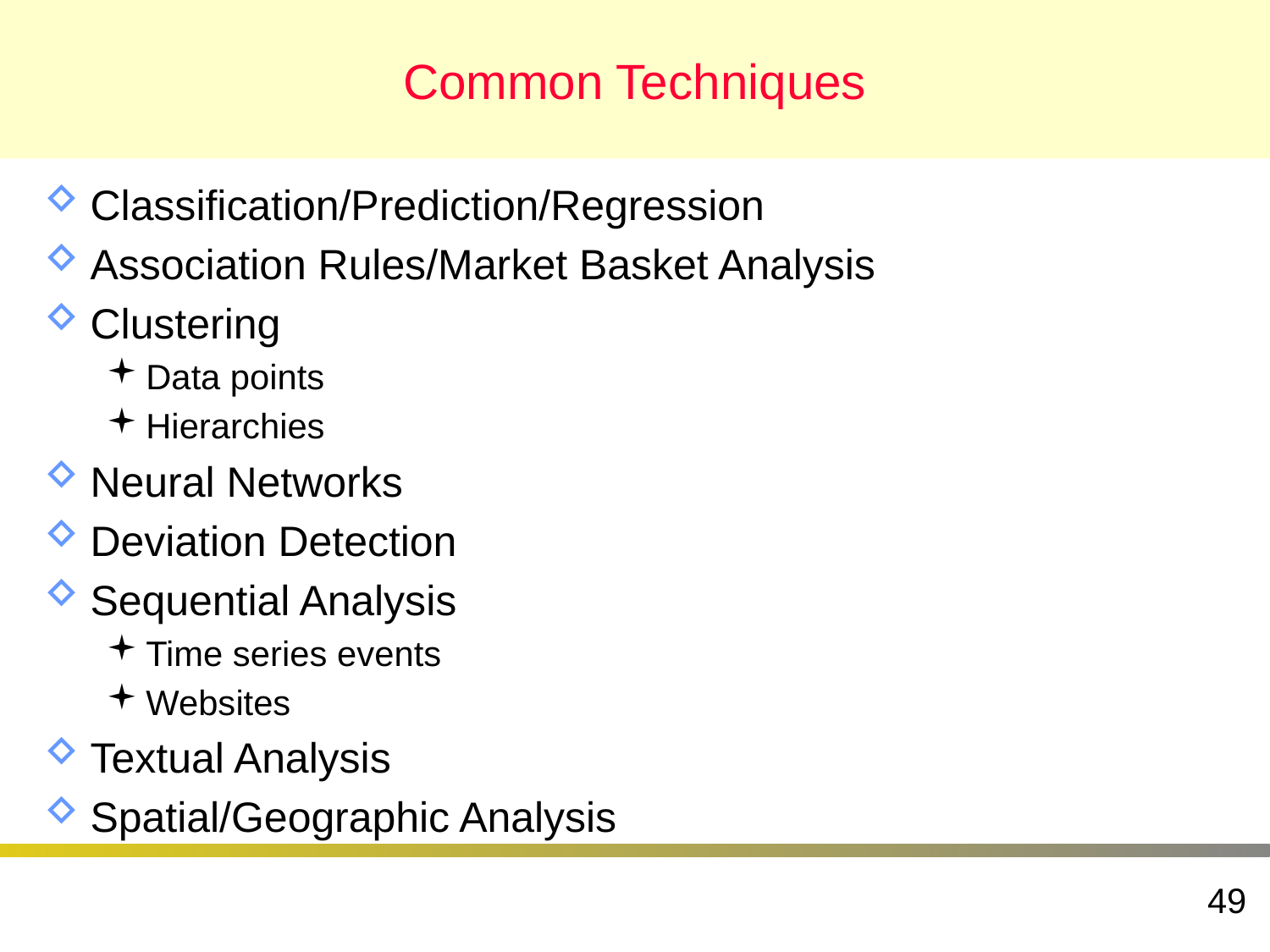

# Common Techniques
Classification/Prediction/Regression
Association Rules/Market Basket Analysis
Clustering
Data points
Hierarchies
Neural Networks
Deviation Detection
Sequential Analysis
Time series events
Websites
Textual Analysis
Spatial/Geographic Analysis
49